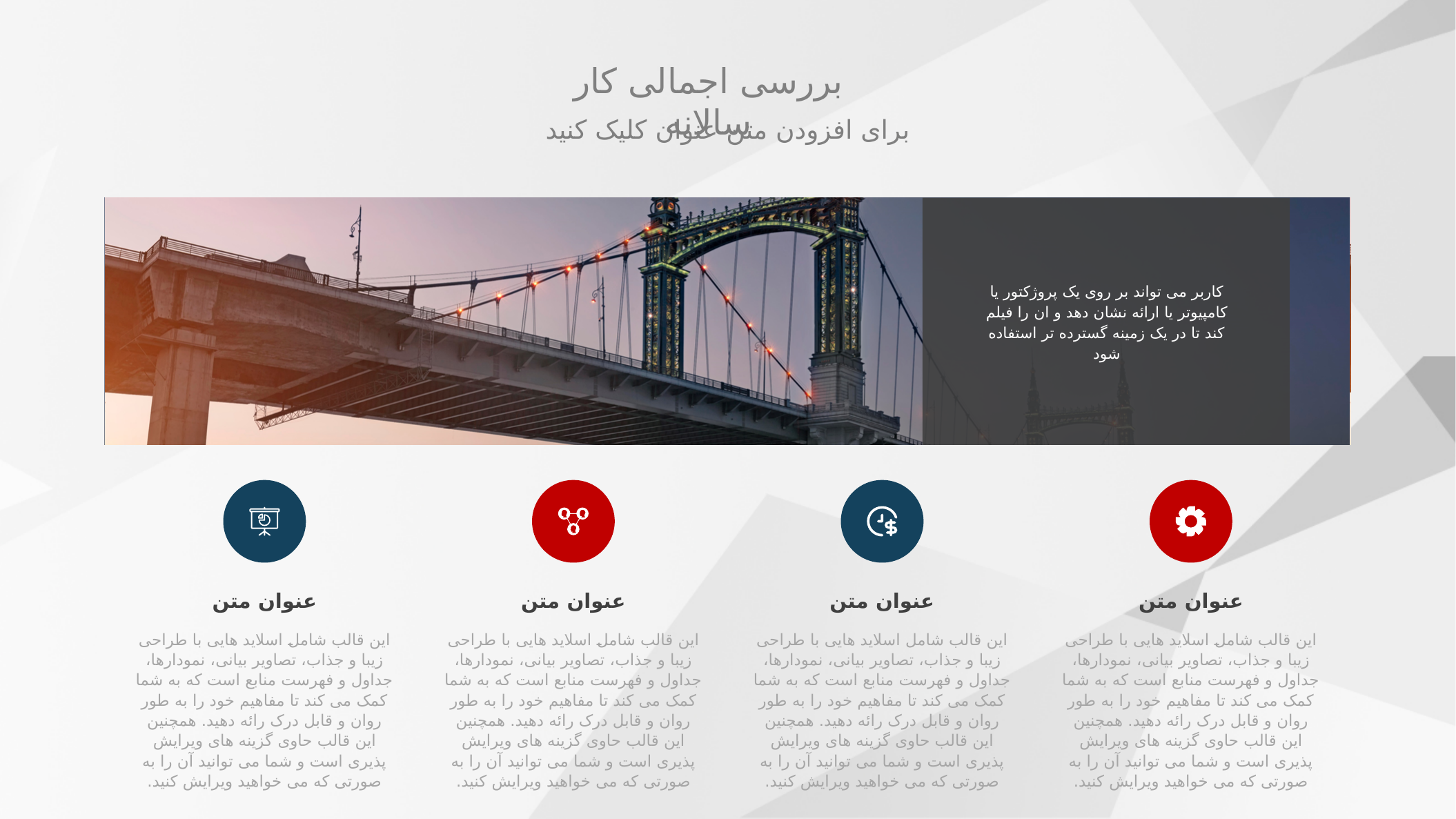

بررسی اجمالی کار سالانه
برای افزودن متن عنوان کلیک کنید

کاربر می تواند بر روی یک پروژکتور یا کامپیوتر یا ارائه نشان دهد و ان را فیلم کند تا در یک زمینه گسترده تر استفاده شود

عنوان متن
این قالب شامل اسلاید هایی با طراحی زیبا و جذاب، تصاویر بیانی، نمودارها، جداول و فهرست منابع است که به شما کمک می کند تا مفاهیم خود را به طور روان و قابل درک رائه دهید. همچنین این قالب حاوی گزینه های ویرایش پذیری است و شما می توانید آن را به صورتی که می خواهید ویرایش کنید.
عنوان متن
این قالب شامل اسلاید هایی با طراحی زیبا و جذاب، تصاویر بیانی، نمودارها، جداول و فهرست منابع است که به شما کمک می کند تا مفاهیم خود را به طور روان و قابل درک رائه دهید. همچنین این قالب حاوی گزینه های ویرایش پذیری است و شما می توانید آن را به صورتی که می خواهید ویرایش کنید.
عنوان متن
این قالب شامل اسلاید هایی با طراحی زیبا و جذاب، تصاویر بیانی، نمودارها، جداول و فهرست منابع است که به شما کمک می کند تا مفاهیم خود را به طور روان و قابل درک رائه دهید. همچنین این قالب حاوی گزینه های ویرایش پذیری است و شما می توانید آن را به صورتی که می خواهید ویرایش کنید.
عنوان متن
این قالب شامل اسلاید هایی با طراحی زیبا و جذاب، تصاویر بیانی، نمودارها، جداول و فهرست منابع است که به شما کمک می کند تا مفاهیم خود را به طور روان و قابل درک رائه دهید. همچنین این قالب حاوی گزینه های ویرایش پذیری است و شما می توانید آن را به صورتی که می خواهید ویرایش کنید.